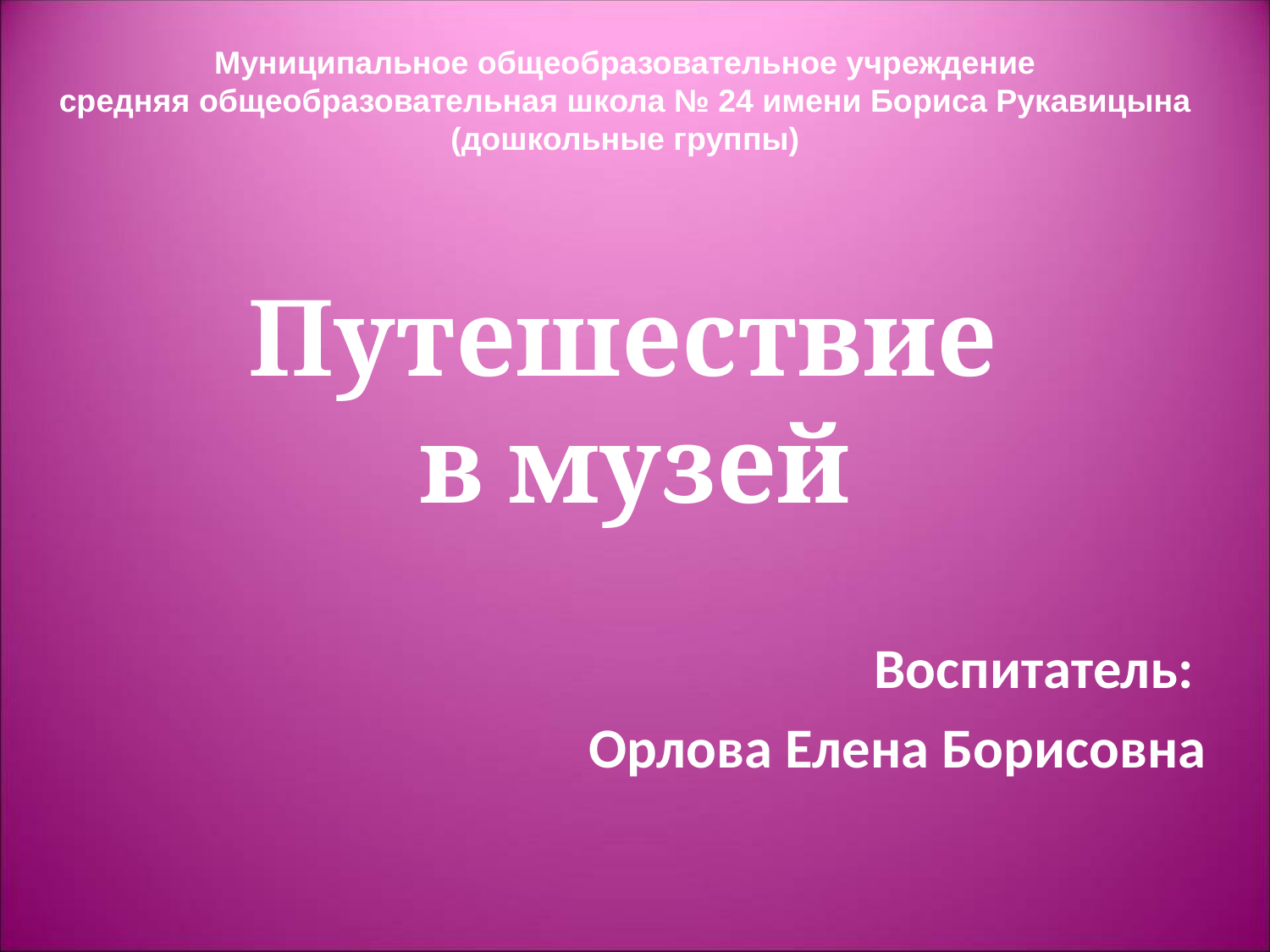

Муниципальное общеобразовательное учреждение
средняя общеобразовательная школа № 24 имени Бориса Рукавицына
(дошкольные группы)
# Путешествие в музей
Воспитатель:
Орлова Елена Борисовна